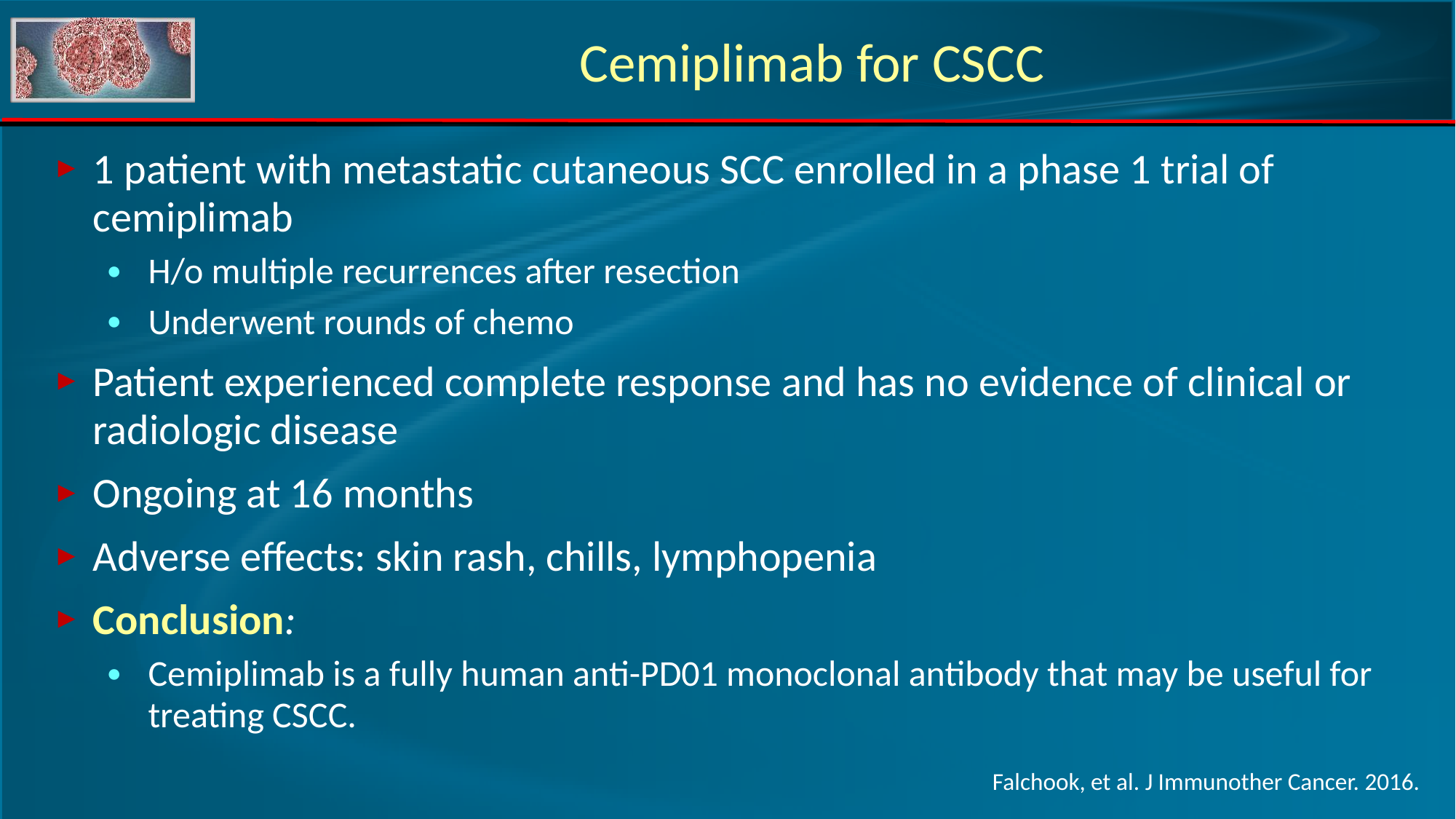

Cemiplimab for CSCC
1 patient with metastatic cutaneous SCC enrolled in a phase 1 trial of cemiplimab
H/o multiple recurrences after resection
Underwent rounds of chemo
Patient experienced complete response and has no evidence of clinical or radiologic disease
Ongoing at 16 months
Adverse effects: skin rash, chills, lymphopenia
Conclusion:
Cemiplimab is a fully human anti-PD01 monoclonal antibody that may be useful for treating CSCC.

Falchook, et al. J Immunother Cancer. 2016.